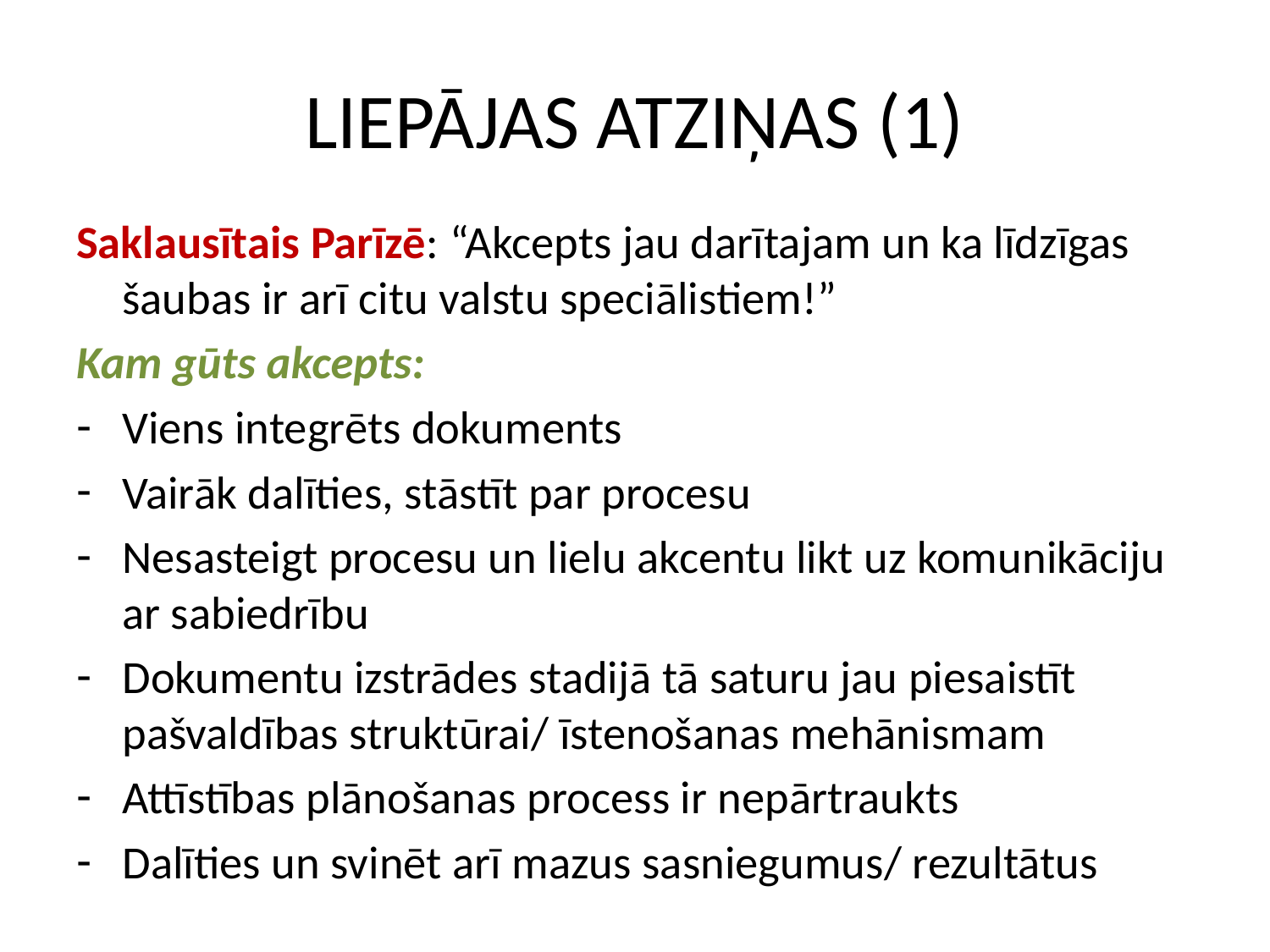

# LIEPĀJAS ATZIŅAS (1)
Saklausītais Parīzē: “Akcepts jau darītajam un ka līdzīgas šaubas ir arī citu valstu speciālistiem!”
Kam gūts akcepts:
Viens integrēts dokuments
Vairāk dalīties, stāstīt par procesu
Nesasteigt procesu un lielu akcentu likt uz komunikāciju ar sabiedrību
Dokumentu izstrādes stadijā tā saturu jau piesaistīt pašvaldības struktūrai/ īstenošanas mehānismam
Attīstības plānošanas process ir nepārtraukts
Dalīties un svinēt arī mazus sasniegumus/ rezultātus